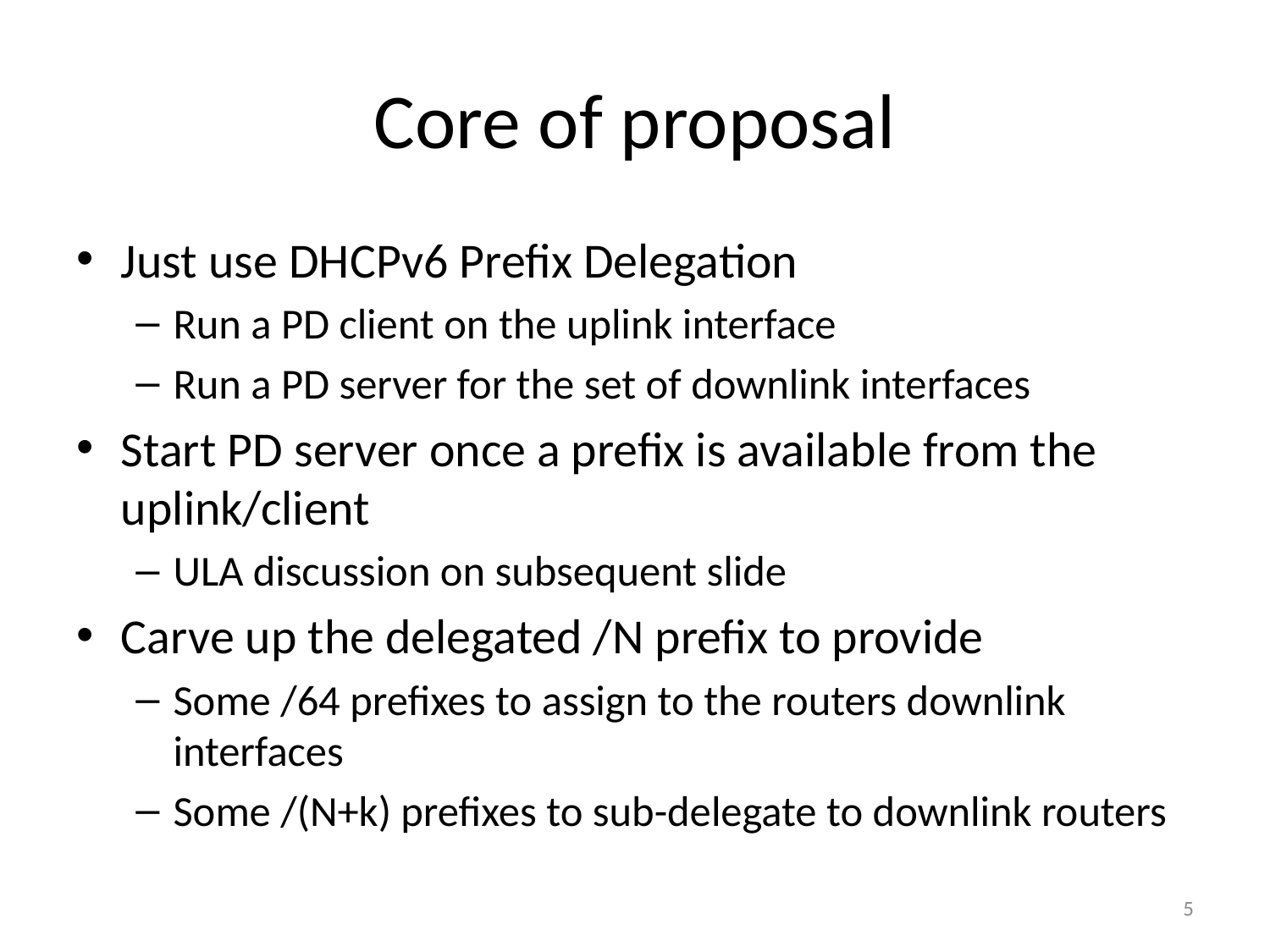

# Core of proposal
Just use DHCPv6 Prefix Delegation
Run a PD client on the uplink interface
Run a PD server for the set of downlink interfaces
Start PD server once a prefix is available from the uplink/client
ULA discussion on subsequent slide
Carve up the delegated /N prefix to provide
Some /64 prefixes to assign to the routers downlink interfaces
Some /(N+k) prefixes to sub-delegate to downlink routers
5